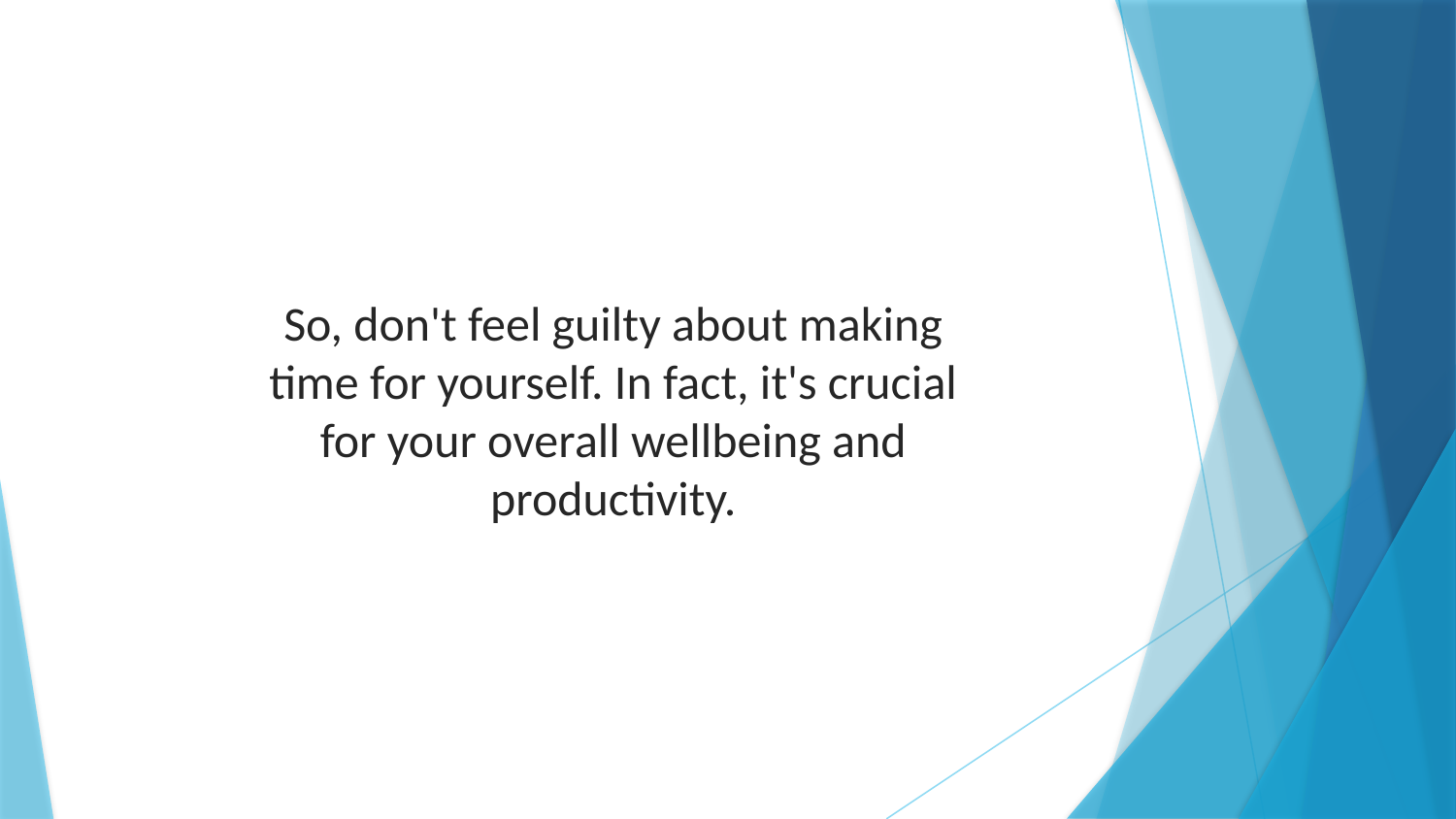

So, don't feel guilty about making time for yourself. In fact, it's crucial for your overall wellbeing and productivity.